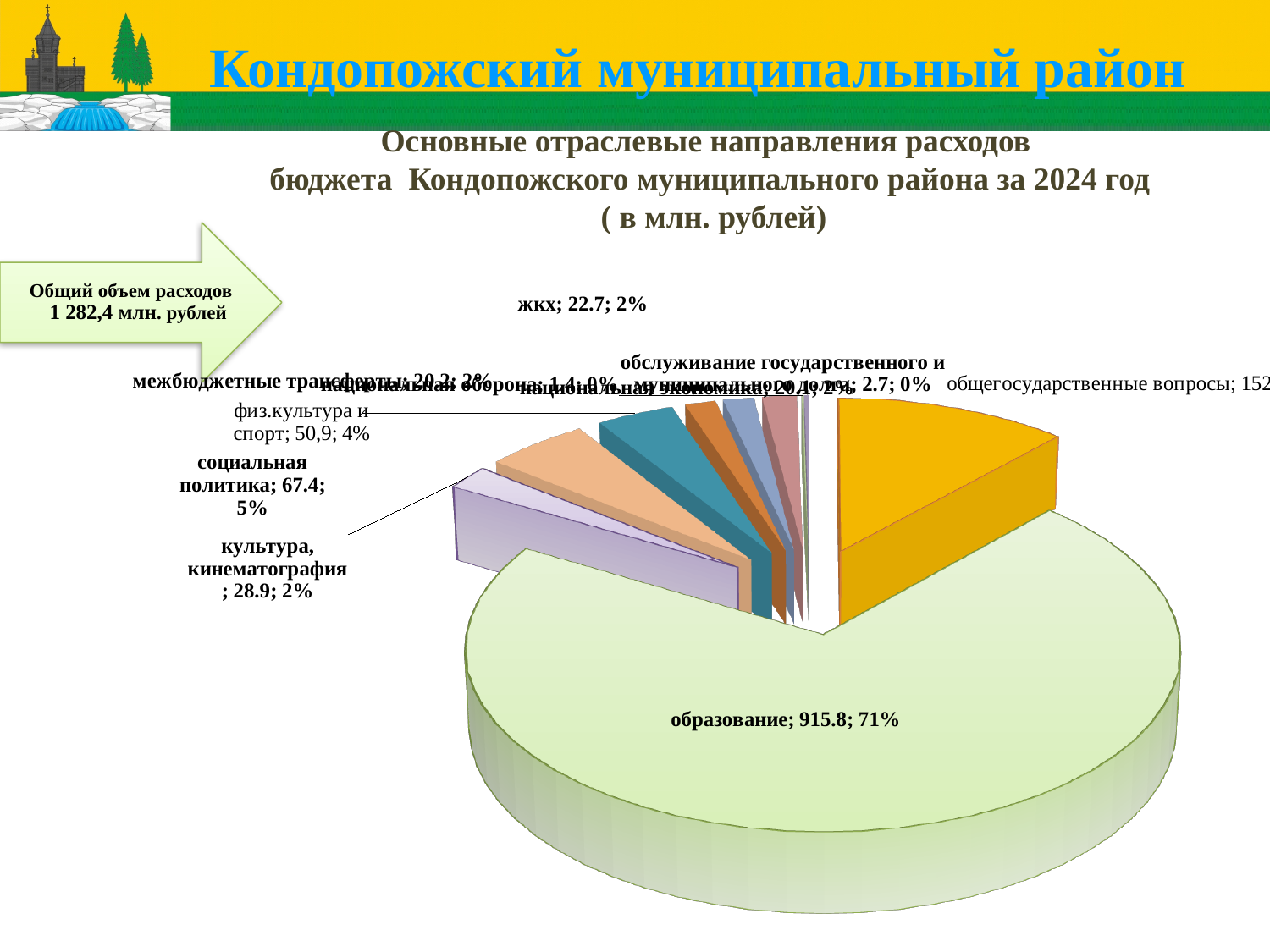

Кондопожский муниципальный район
# Основные отраслевые направления расходов бюджета  Кондопожского муниципального района за 2024 год ( в млн. рублей)
Общий объем расходов    1 282,4 млн. рублей

[unsupported chart]